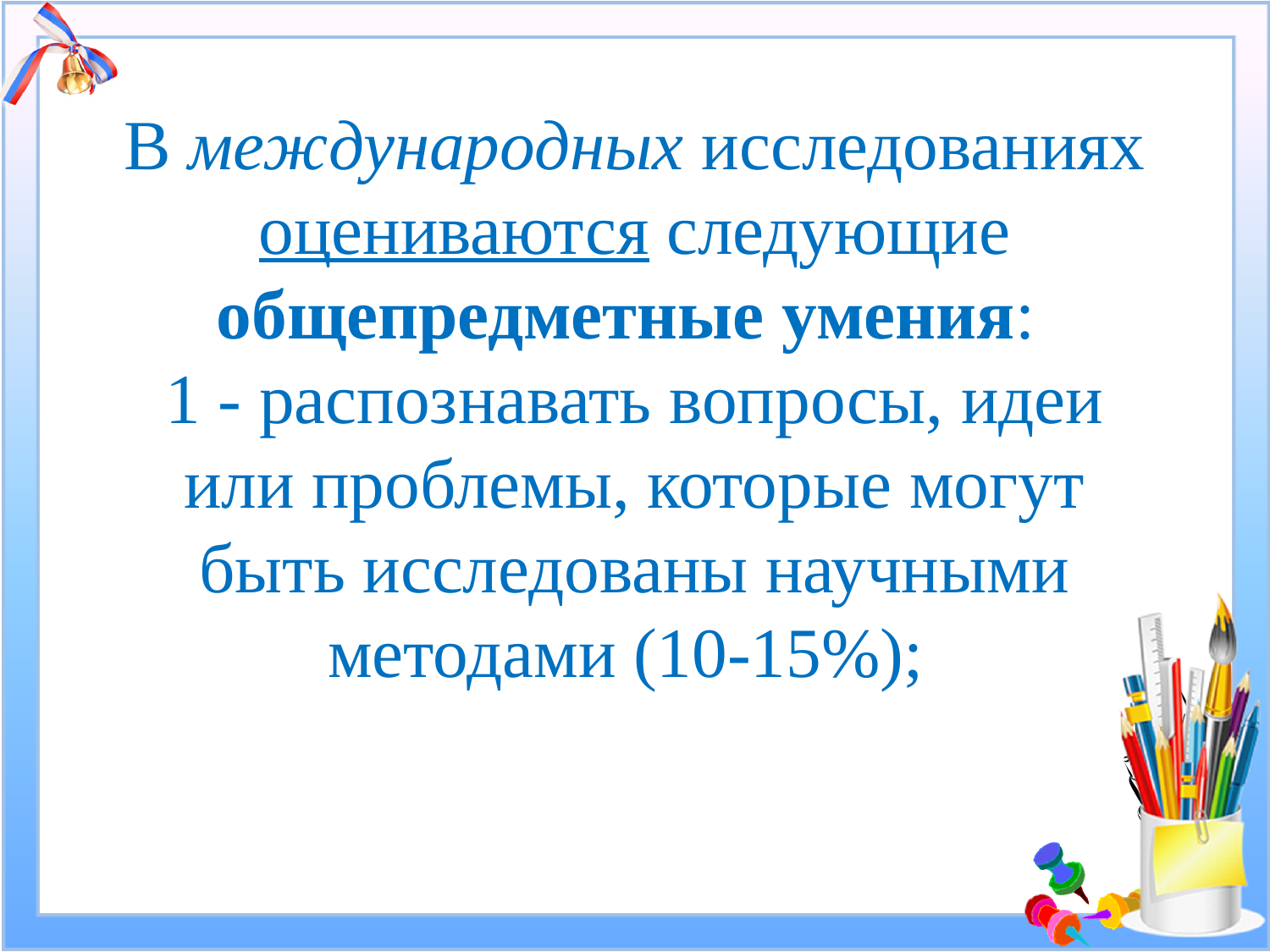

# В международных исследованиях оцениваются следующие общепредметные умения: 1 - распознавать вопросы, идеи или проблемы, которые могут быть исследованы научными методами (10-15%);